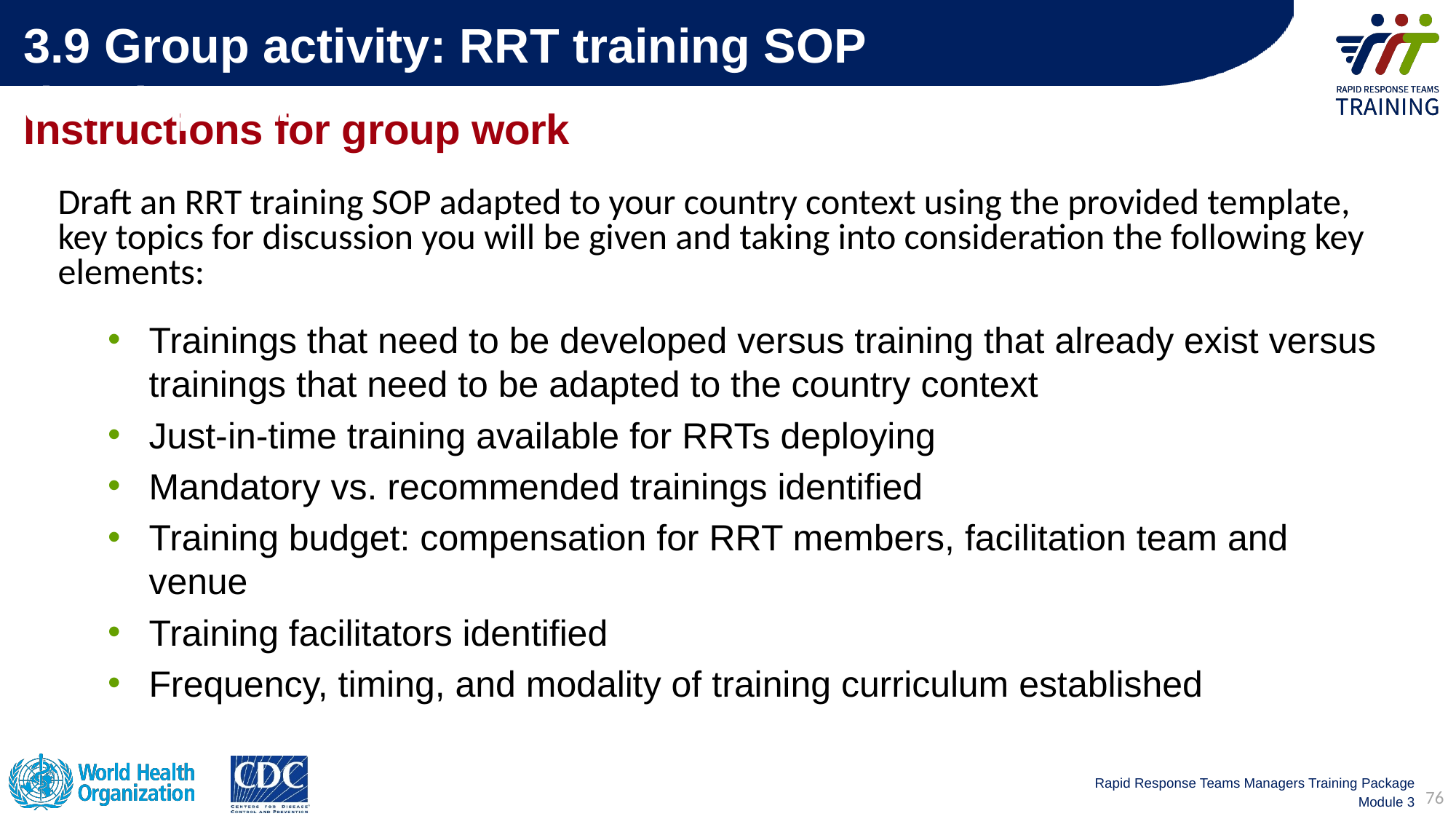

3.9 Group activity: RRT training SOP development
# Instructions for group work
Draft an RRT training SOP adapted to your country context using the provided template, key topics for discussion you will be given and taking into consideration the following key elements:
Trainings that need to be developed versus training that already exist versus trainings that need to be adapted to the country context
Just-in-time training available for RRTs deploying
Mandatory vs. recommended trainings identified
Training budget: compensation for RRT members, facilitation team and venue
Training facilitators identified
Frequency, timing, and modality of training curriculum established
76